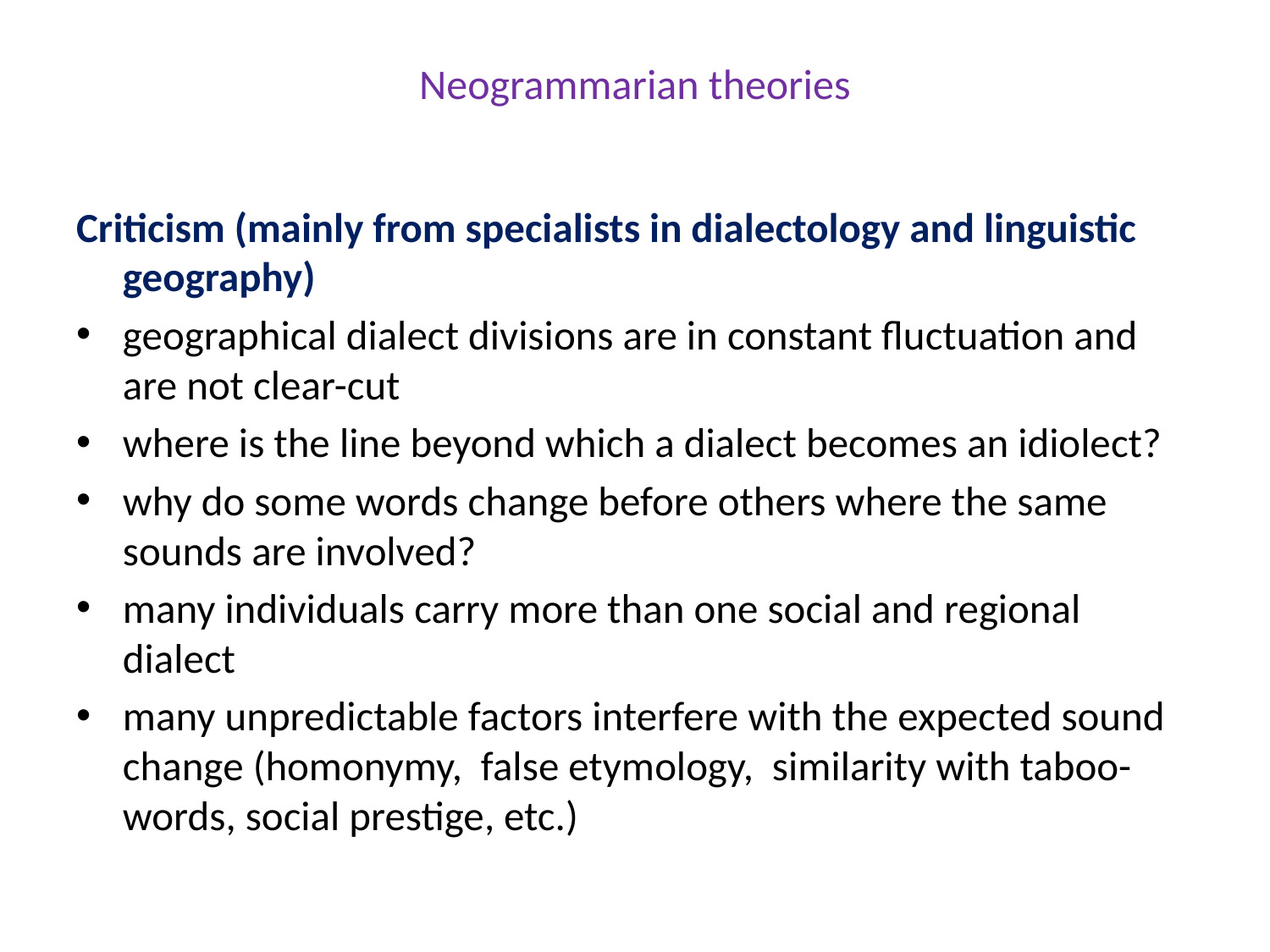

# Neogrammarian theories

Criticism (mainly from specialists in dialectology and linguistic geography)
geographical dialect divisions are in constant fluctuation and are not clear-cut
where is the line beyond which a dialect becomes an idiolect?
why do some words change before others where the same sounds are involved?
many individuals carry more than one social and regional dialect
many unpredictable factors interfere with the expected sound change (homonymy,  false etymology,  similarity with taboo-words, social prestige, etc.)